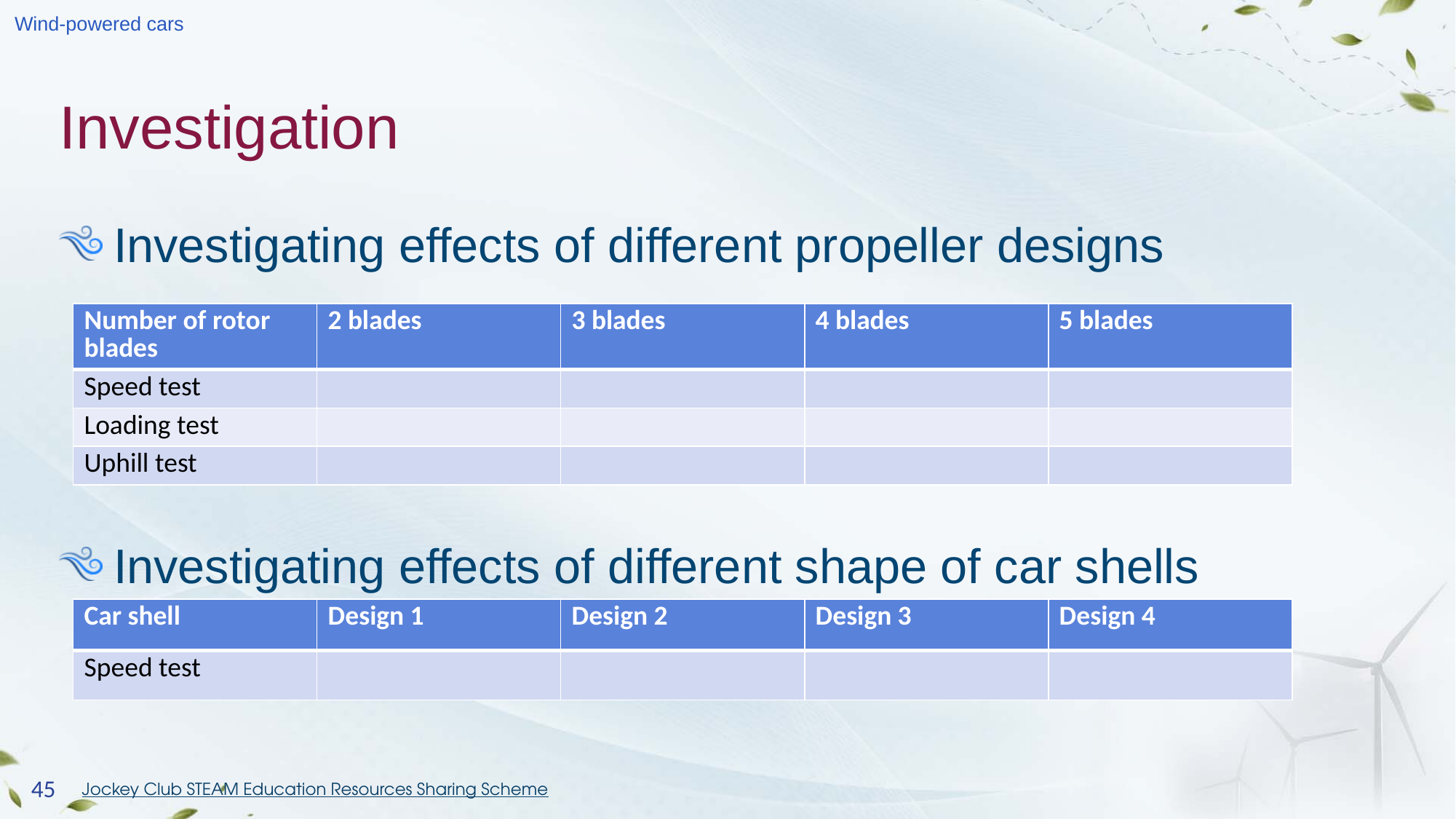

# Investigation
Investigating effects of different propeller designs

Investigating effects of different shape of car shells

| Number of rotor blades | 2 blades | 3 blades | 4 blades | 5 blades |
| --- | --- | --- | --- | --- |
| Speed test |  |  |  |  |
| Loading test |  |  |  |  |
| Uphill test |  |  |  |  |
| Car shell | Design 1 | Design 2 | Design 3 | Design 4 |
| --- | --- | --- | --- | --- |
| Speed test |  |  |  |  |
45